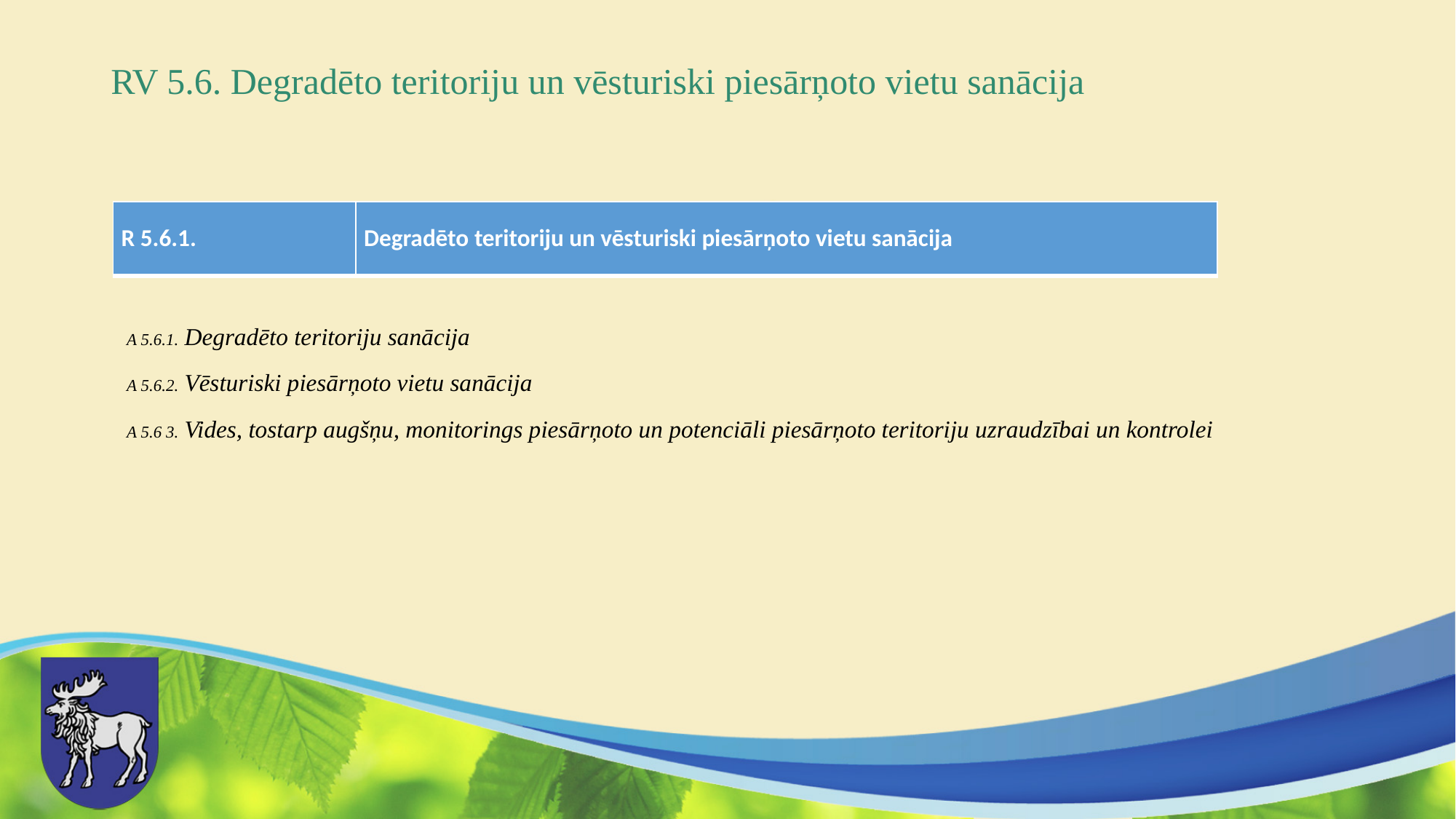

# RV 5.6. Degradēto teritoriju un vēsturiski piesārņoto vietu sanācija
| R 5.6.1. | Degradēto teritoriju un vēsturiski piesārņoto vietu sanācija |
| --- | --- |
| A 5.6.1. Degradēto teritoriju sanācija A 5.6.2. Vēsturiski piesārņoto vietu sanācija A 5.6 3. Vides, tostarp augšņu, monitorings piesārņoto un potenciāli piesārņoto teritoriju uzraudzībai un kontrolei |
| --- |